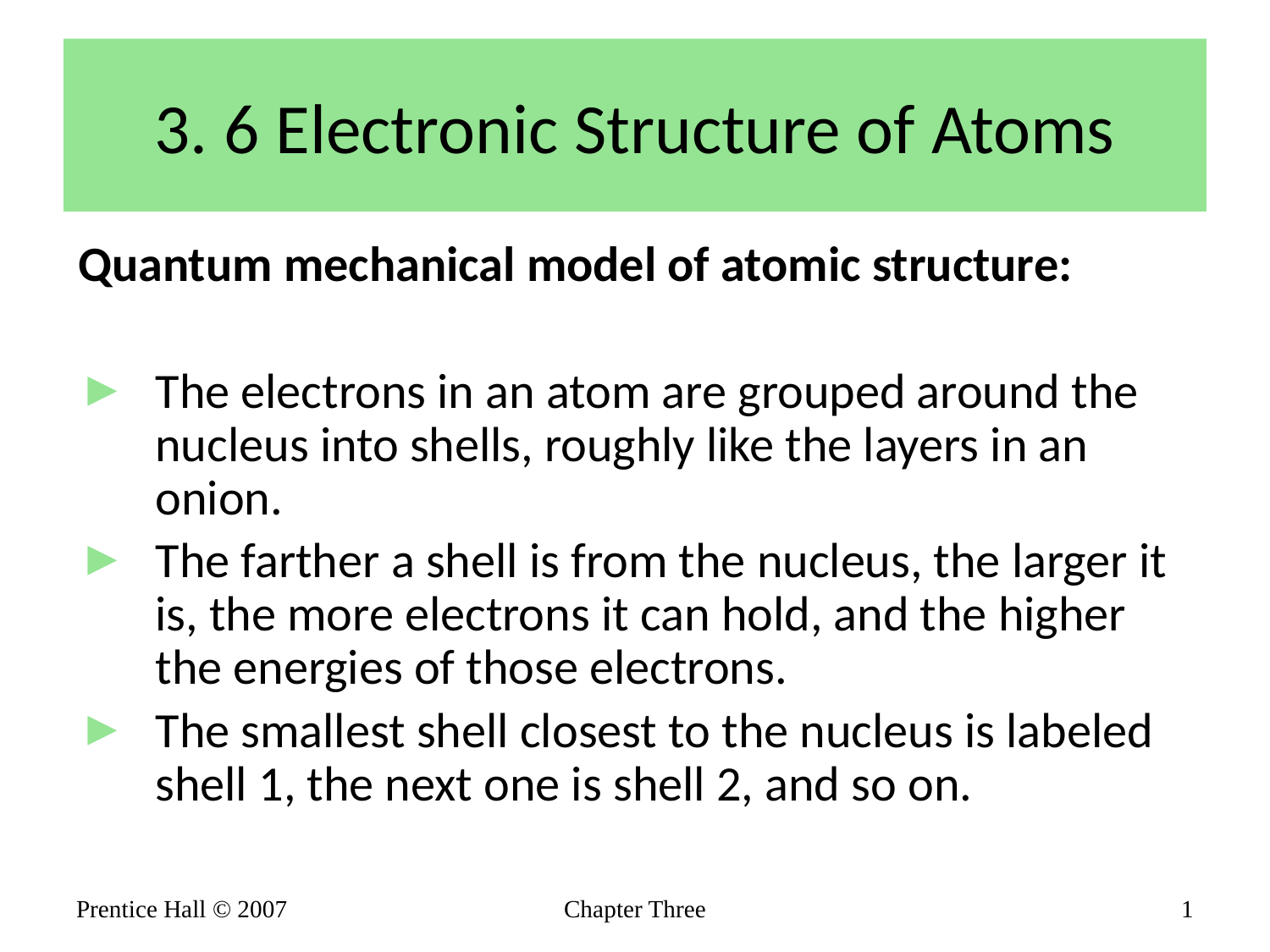

# 3. 6 Electronic Structure of Atoms
Quantum mechanical model of atomic structure:

The electrons in an atom are grouped around the nucleus into shells, roughly like the layers in an onion.
The farther a shell is from the nucleus, the larger it is, the more electrons it can hold, and the higher the energies of those electrons.
The smallest shell closest to the nucleus is labeled shell 1, the next one is shell 2, and so on.
Prentice Hall © 2007
Chapter Three
1